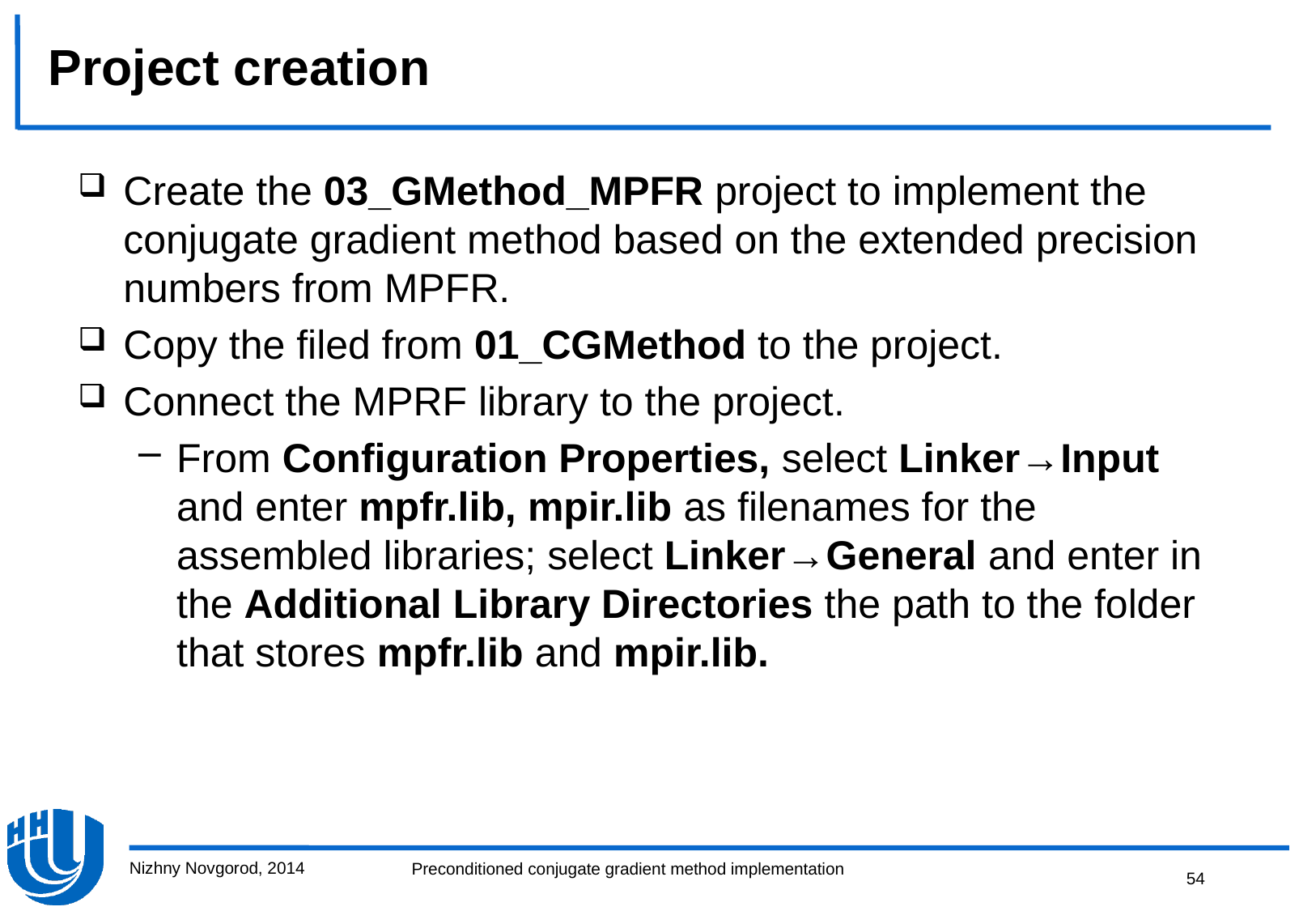

# Project creation
Create the 03_GMethod_MPFR project to implement the conjugate gradient method based on the extended precision numbers from MPFR.
Copy the filed from 01_СGMethod to the project.
Connect the MPRF library to the project.
From Configuration Properties, select Linker→Input and enter mpfr.lib, mpir.lib as filenames for the assembled libraries; select Linker→General and enter in the Additional Library Directories the path to the folder that stores mpfr.lib and mpir.lib.

Nizhny Novgorod, 2014
54
Preconditioned conjugate gradient method implementation